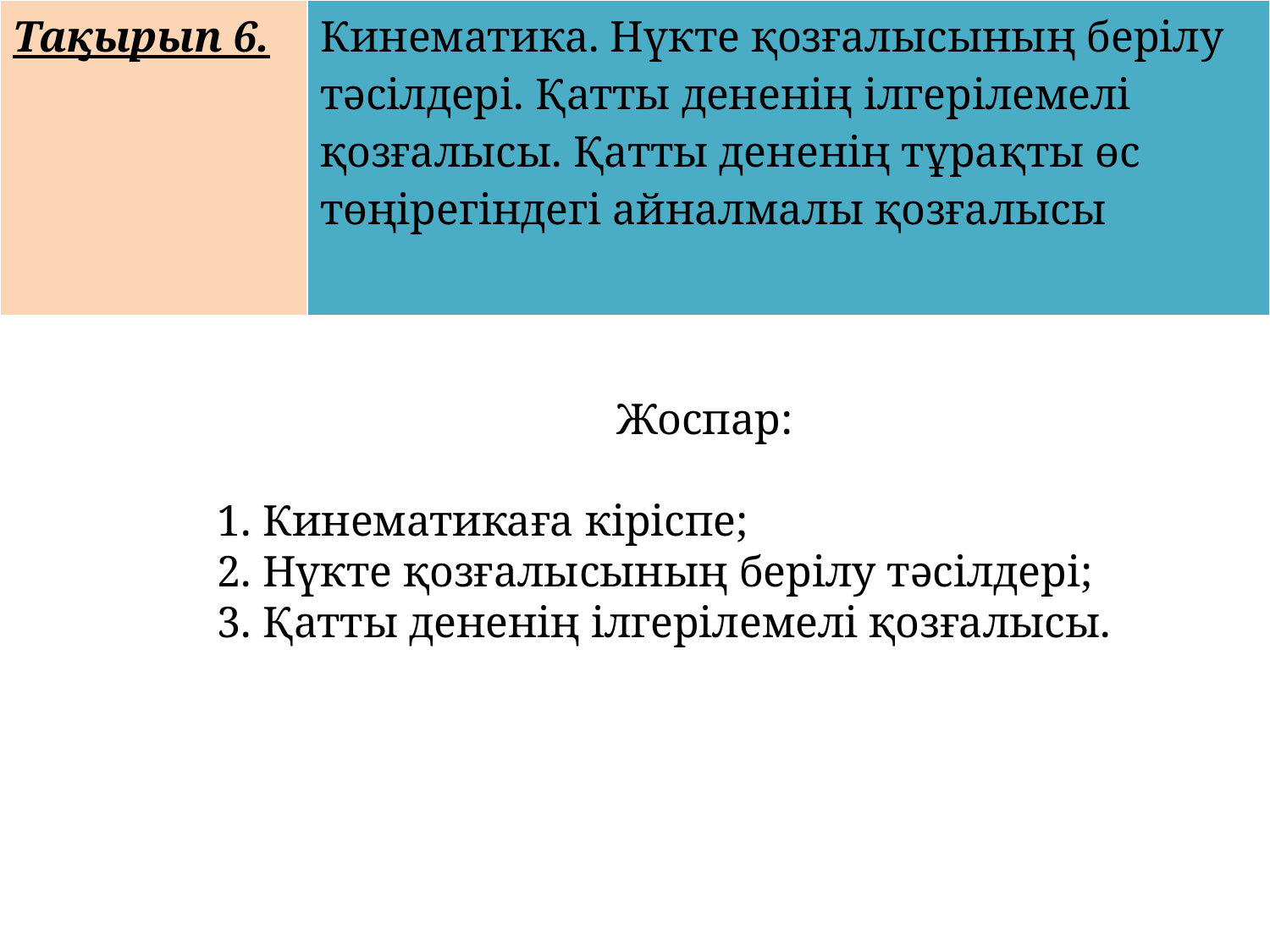

| Тақырып 6. | Кинематика. Нүкте қозғалысының берілу тәсілдері. Қатты дененің ілгерілемелі қозғалысы. Қатты дененің тұрақты өс төңірегіндегі айналмалы қозғалысы |
| --- | --- |
Жоспар:

1. Кинематикаға кіріспе;
2. Нүкте қозғалысының берілу тәсілдері;
3. Қатты дененің ілгерілемелі қозғалысы.